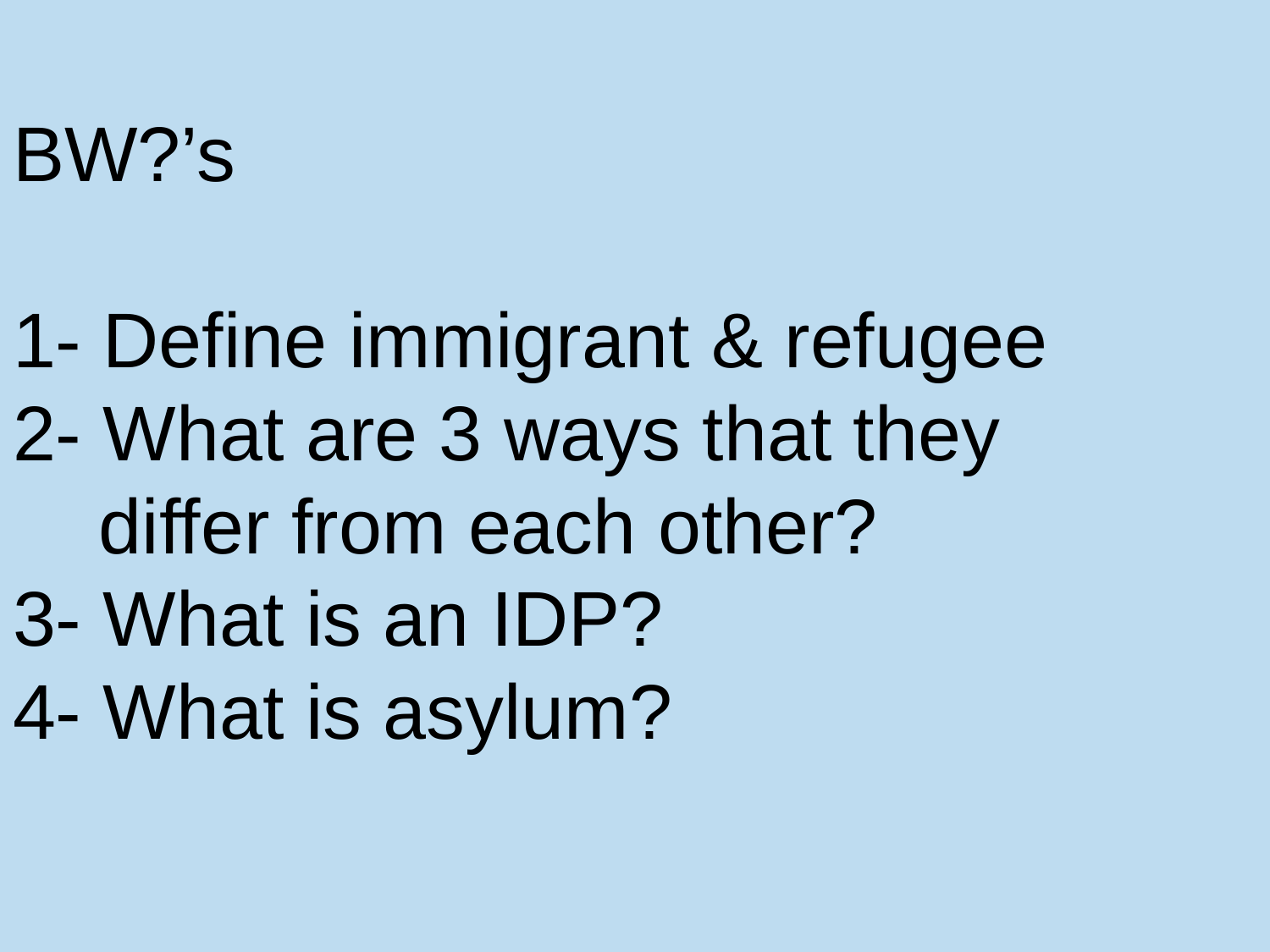

# BW?’s 1- Define immigrant & refugee 2- What are 3 ways that they differ from each other? 3- What is an IDP? 4- What is asylum?